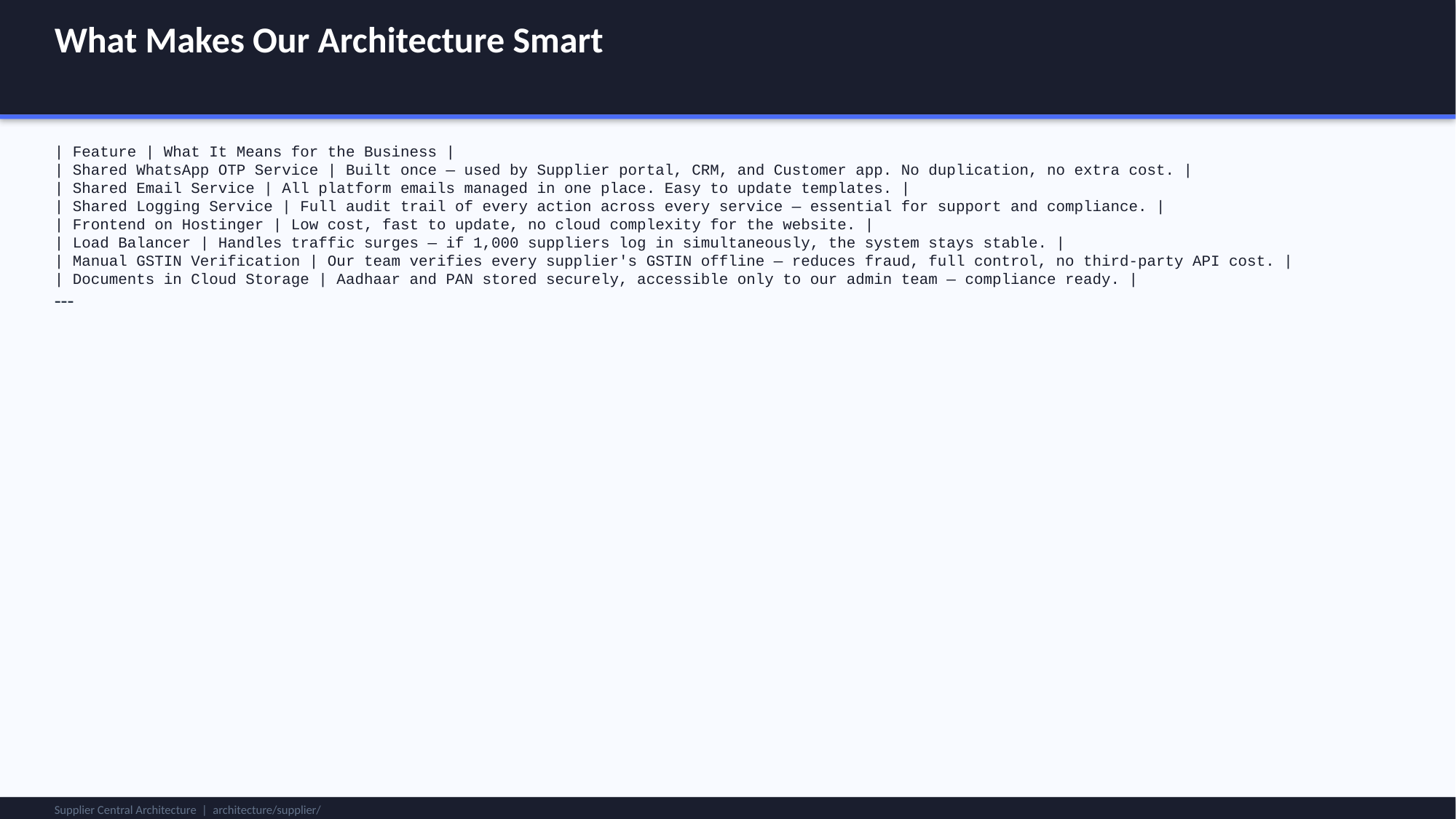

What Makes Our Architecture Smart

| Feature | What It Means for the Business |
| Shared WhatsApp OTP Service | Built once — used by Supplier portal, CRM, and Customer app. No duplication, no extra cost. |
| Shared Email Service | All platform emails managed in one place. Easy to update templates. |
| Shared Logging Service | Full audit trail of every action across every service — essential for support and compliance. |
| Frontend on Hostinger | Low cost, fast to update, no cloud complexity for the website. |
| Load Balancer | Handles traffic surges — if 1,000 suppliers log in simultaneously, the system stays stable. |
| Manual GSTIN Verification | Our team verifies every supplier's GSTIN offline — reduces fraud, full control, no third-party API cost. |
| Documents in Cloud Storage | Aadhaar and PAN stored securely, accessible only to our admin team — compliance ready. |
---

Supplier Central Architecture  |  architecture/supplier/